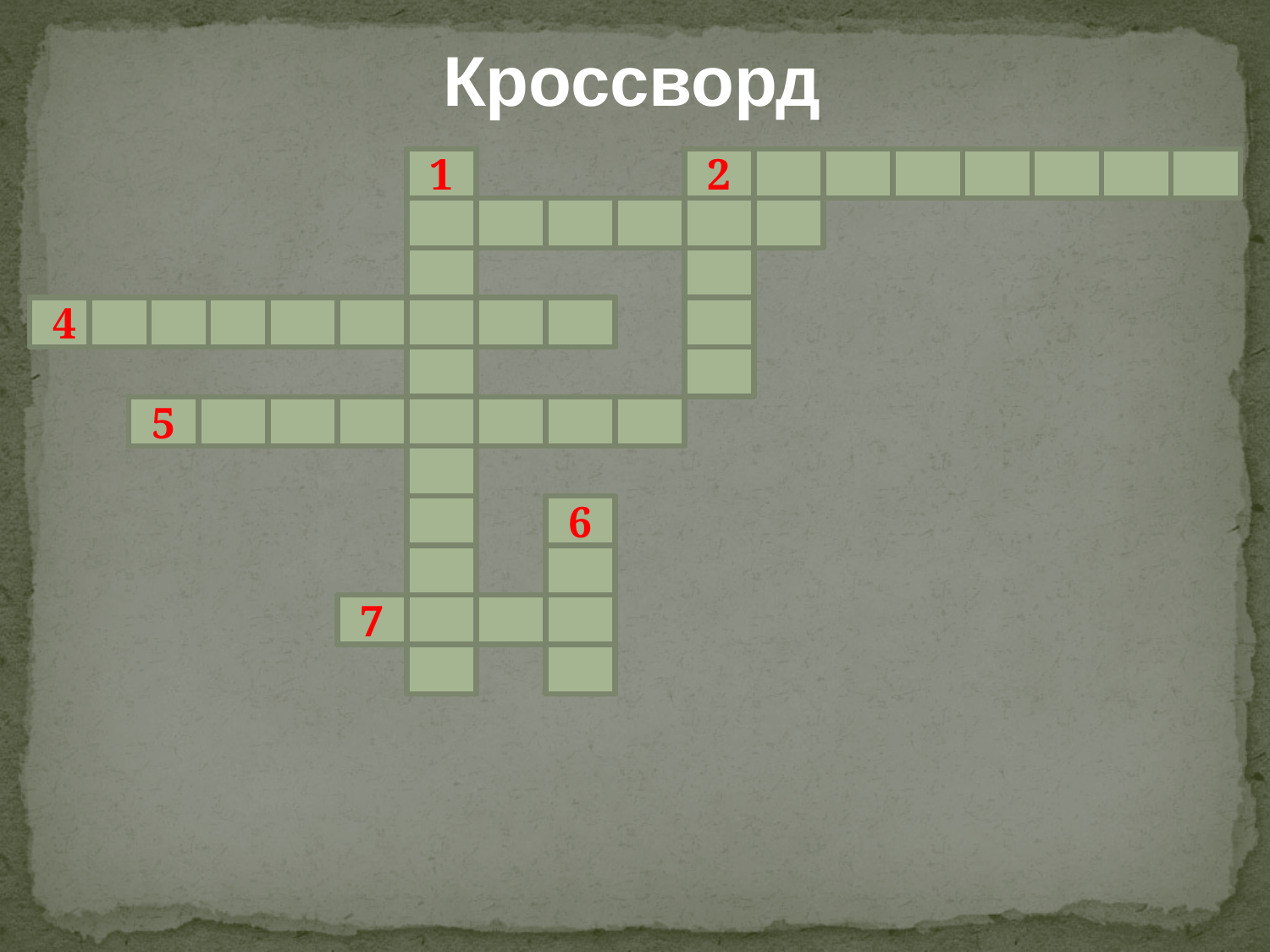

Кроссворд
А
1
С
2
О

Б

Р

А

Н

И

Е

П

Л

Е

Б

Е

И

Е

Н

Т
4
А

Р

К

В
И

Н

И

Й

А

Н

Т

П
5
А

Т

Р

И

Ц

И

И

Н

С

Ц
6
К

А

Т
7
И

Б

Р

Й

Ь